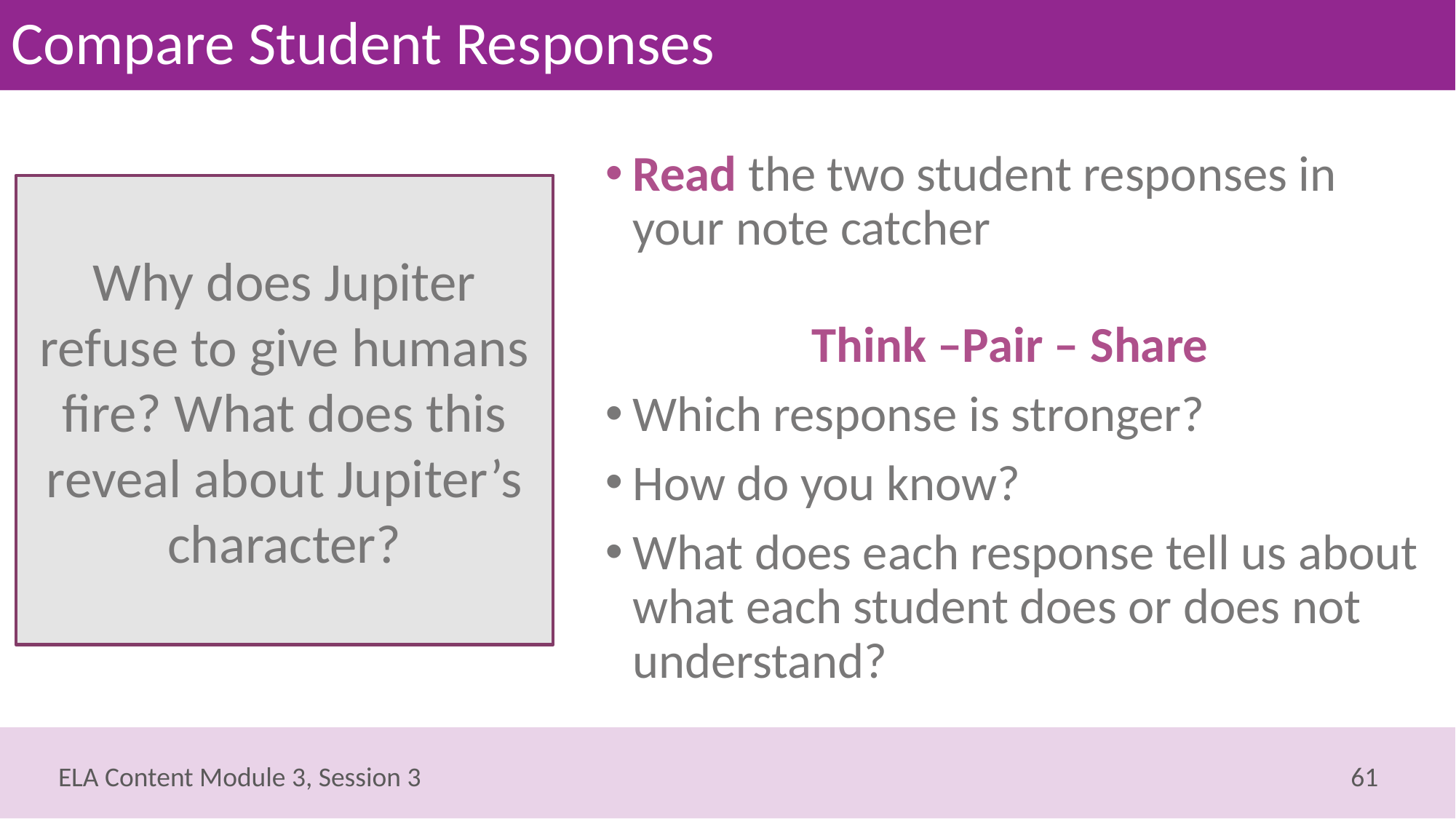

# Compare Student Responses
Read the two student responses in your note catcher

Think –Pair – Share
Which response is stronger?
How do you know?
What does each response tell us about what each student does or does not understand?

Why does Jupiter refuse to give humans fire? What does this reveal about Jupiter’s character?

61